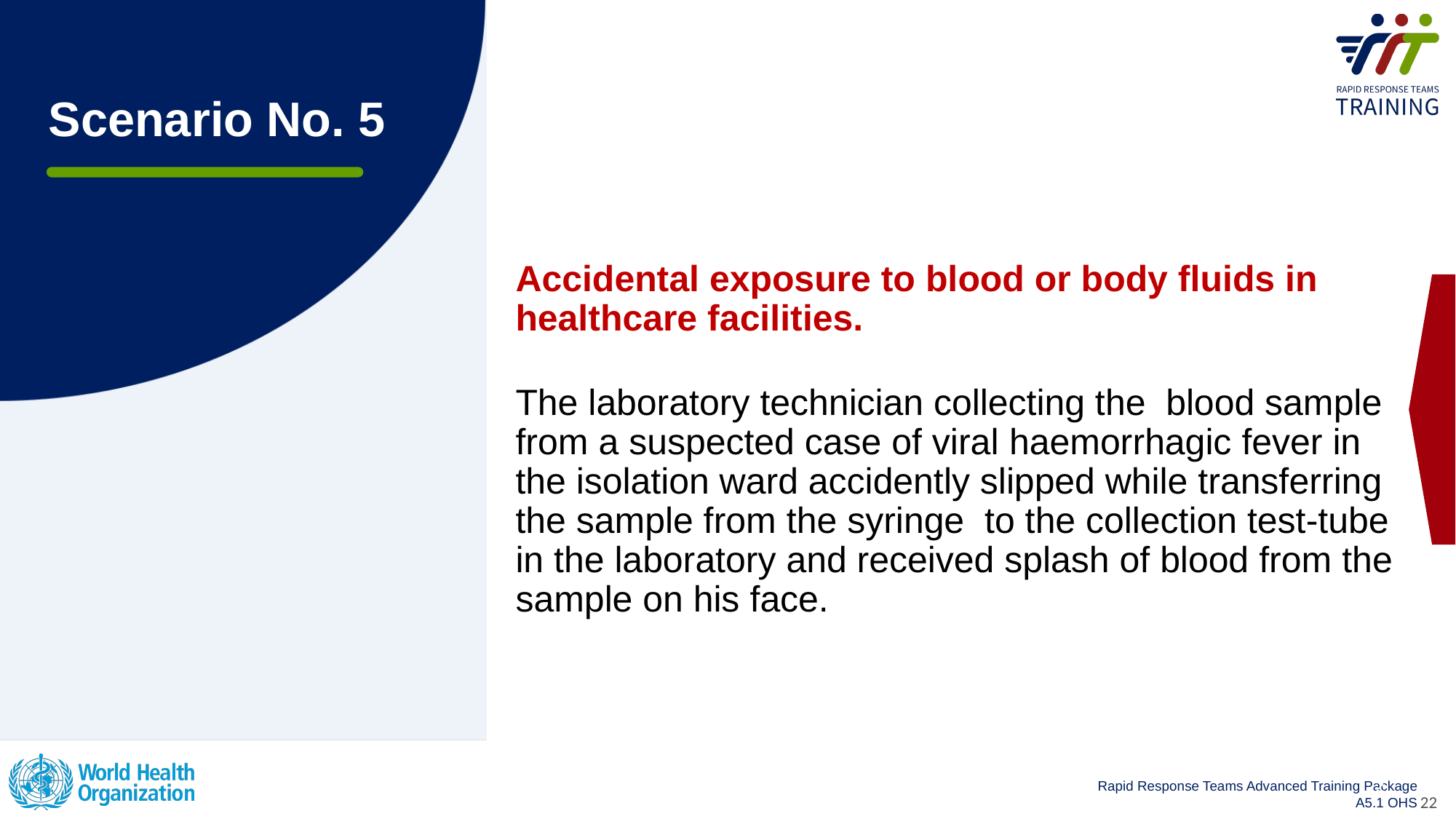

Scenario No. 5

Accidental exposure to blood or body fluids in healthcare facilities.

The laboratory technician collecting the  blood sample from a suspected case of viral haemorrhagic fever in the isolation ward accidently slipped while transferring the sample from the syringe  to the collection test-tube in the laboratory and received splash of blood from the sample on his face.
22